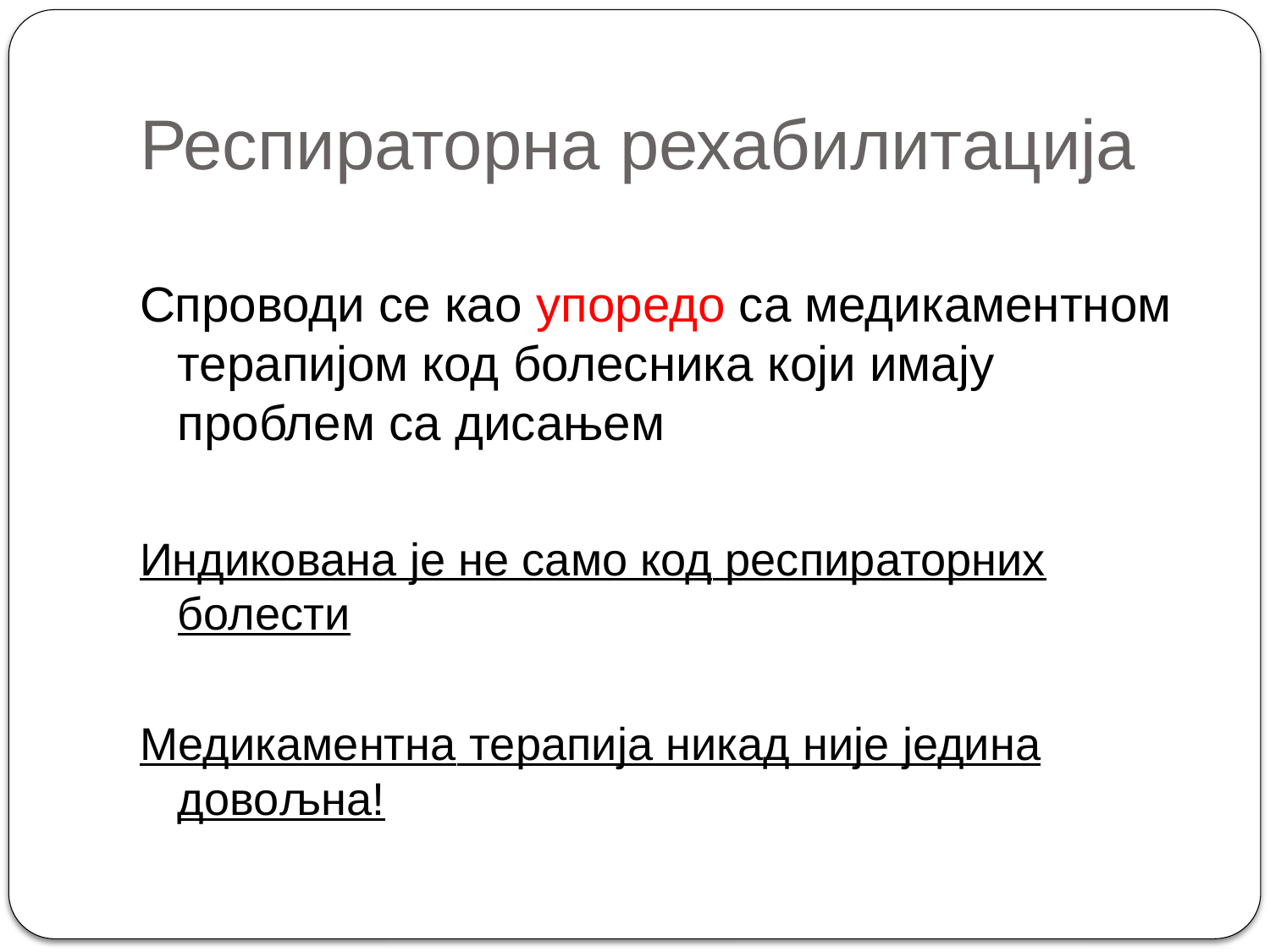

# Респираторна рехабилитација

Спроводи се као упоредо са медикаментном терапијом код болесника који имају проблем са дисањем

Индикована је не само код респираторних болести

Медикаментна терапија никад није једина довољна!